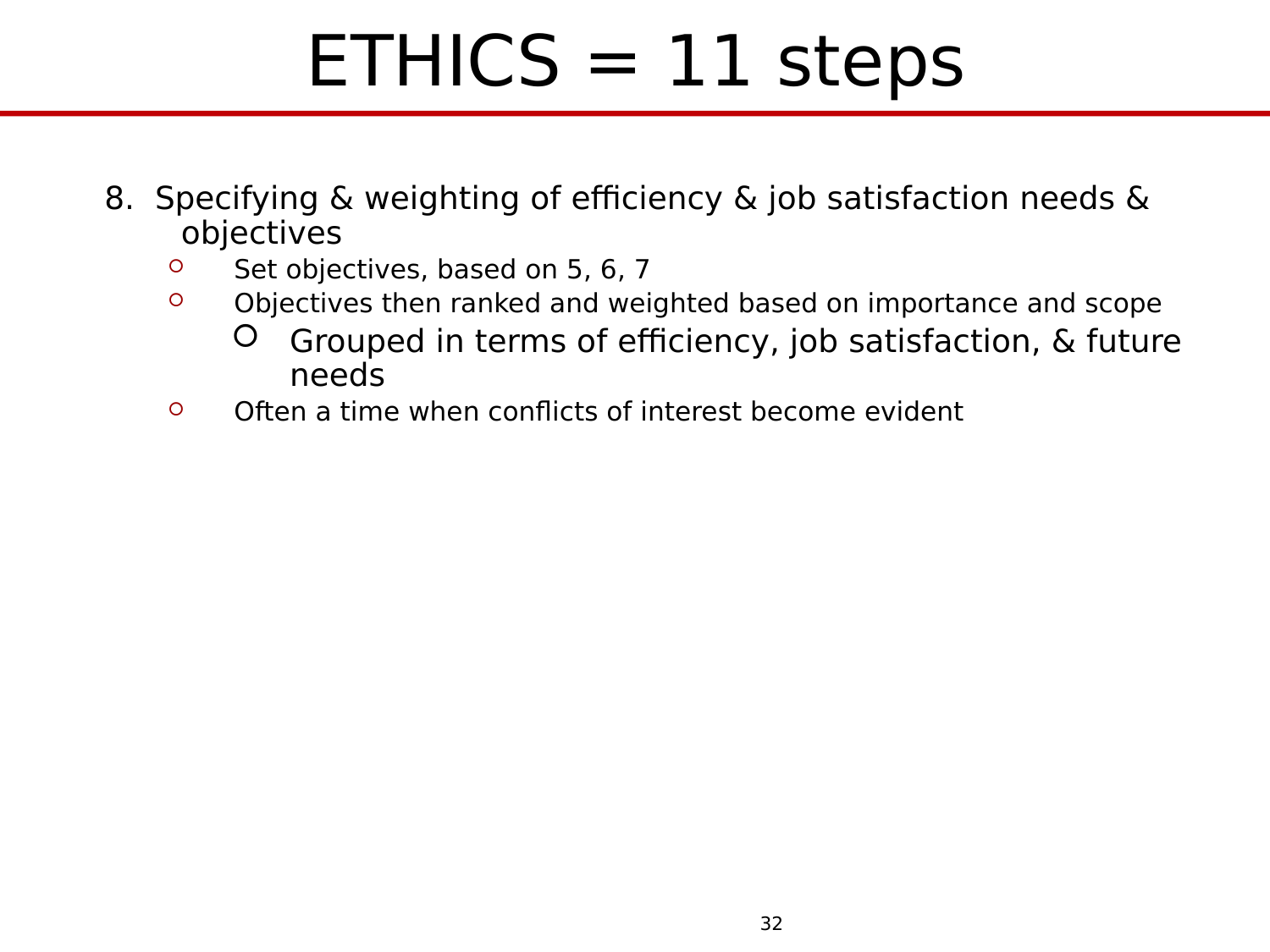

# ETHICS = 11 steps
8.  Specifying & weighting of efficiency & job satisfaction needs & objectives
Set objectives, based on 5, 6, 7
Objectives then ranked and weighted based on importance and scope
Grouped in terms of efficiency, job satisfaction, & future needs
Often a time when conflicts of interest become evident
32